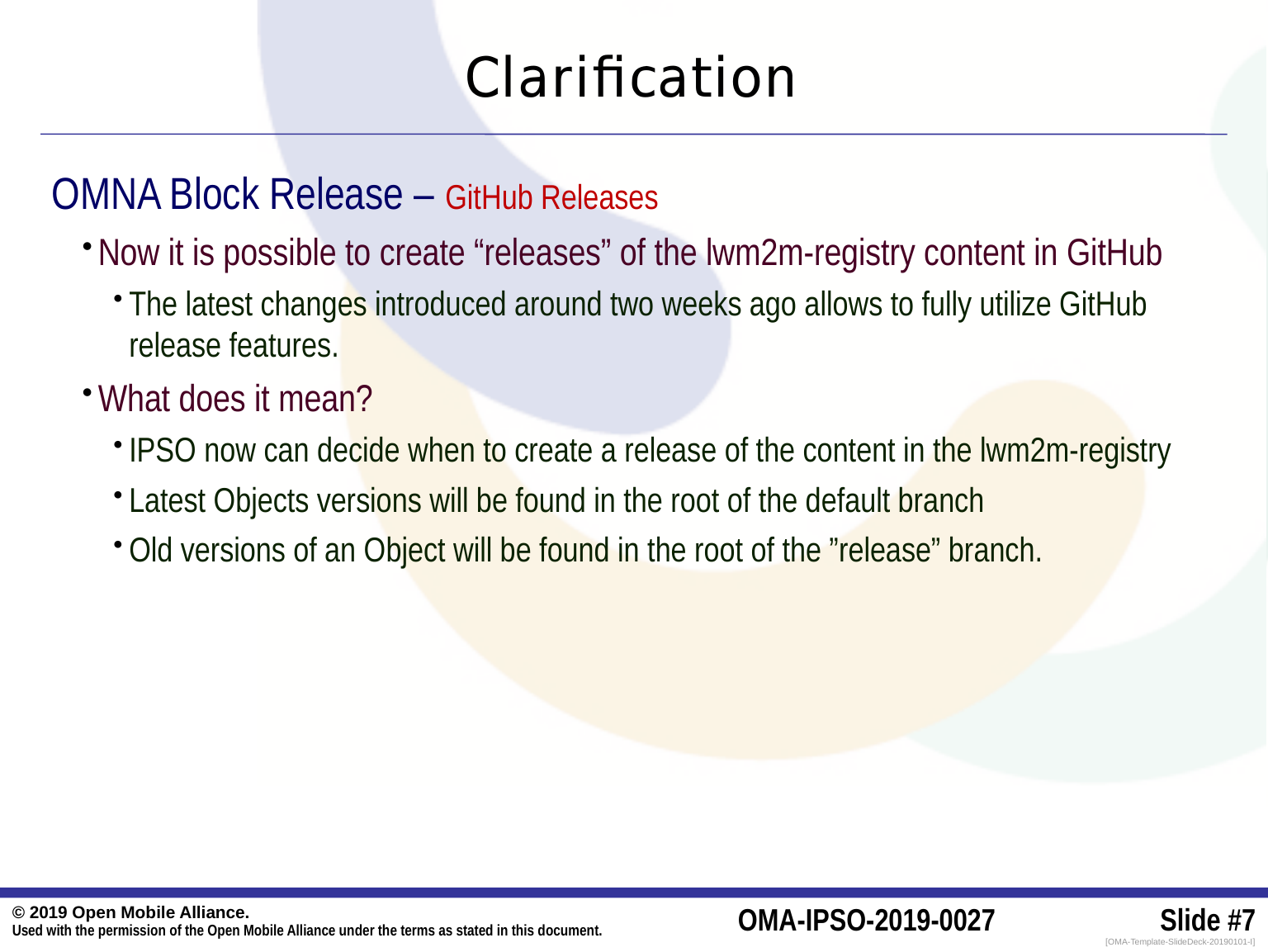

# Clarification
OMNA Block Release – GitHub Releases
Now it is possible to create “releases” of the lwm2m-registry content in GitHub
The latest changes introduced around two weeks ago allows to fully utilize GitHub release features.
What does it mean?
IPSO now can decide when to create a release of the content in the lwm2m-registry
Latest Objects versions will be found in the root of the default branch
Old versions of an Object will be found in the root of the ”release” branch.